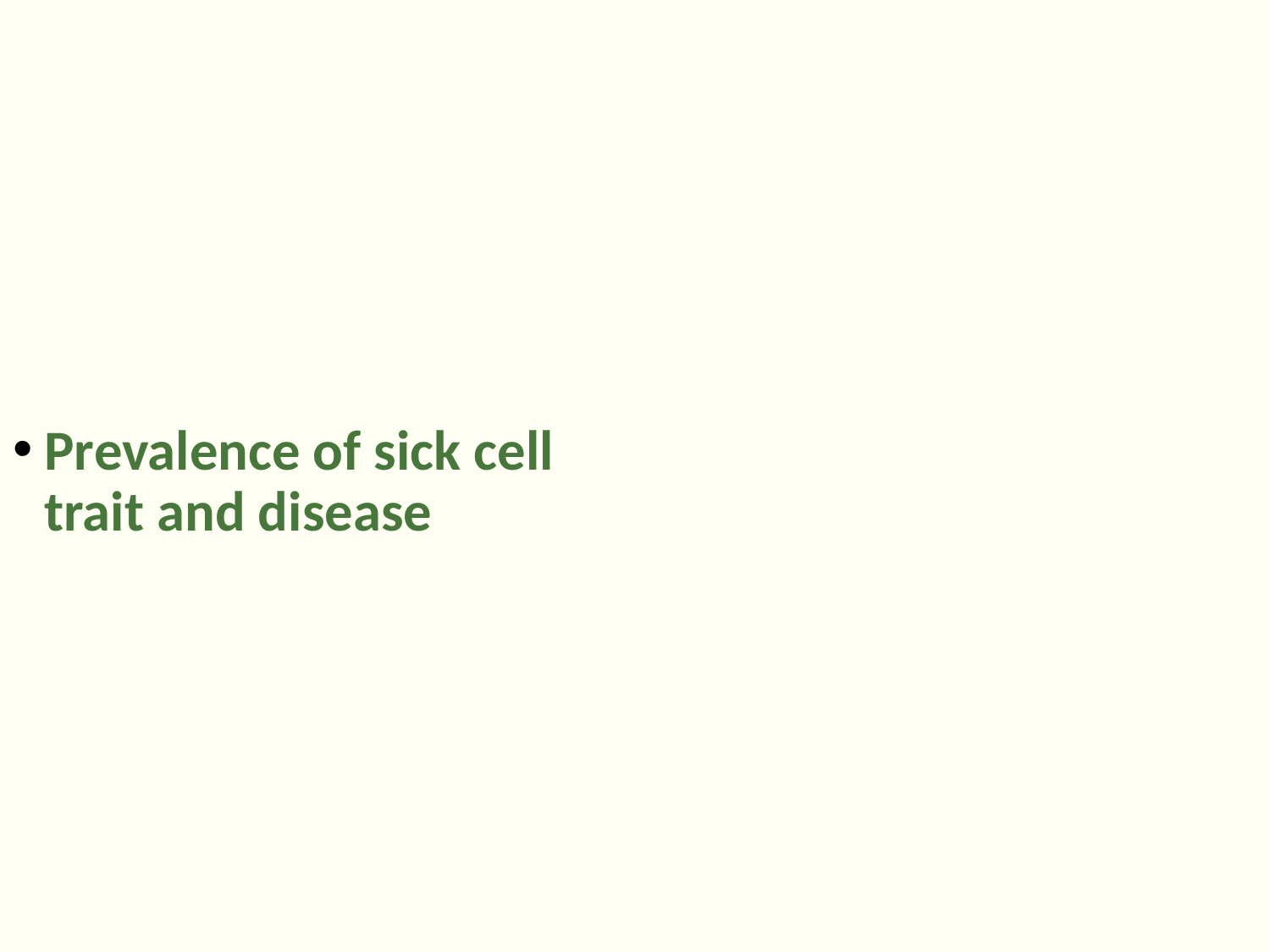

Prevalence of sick cell trait and disease